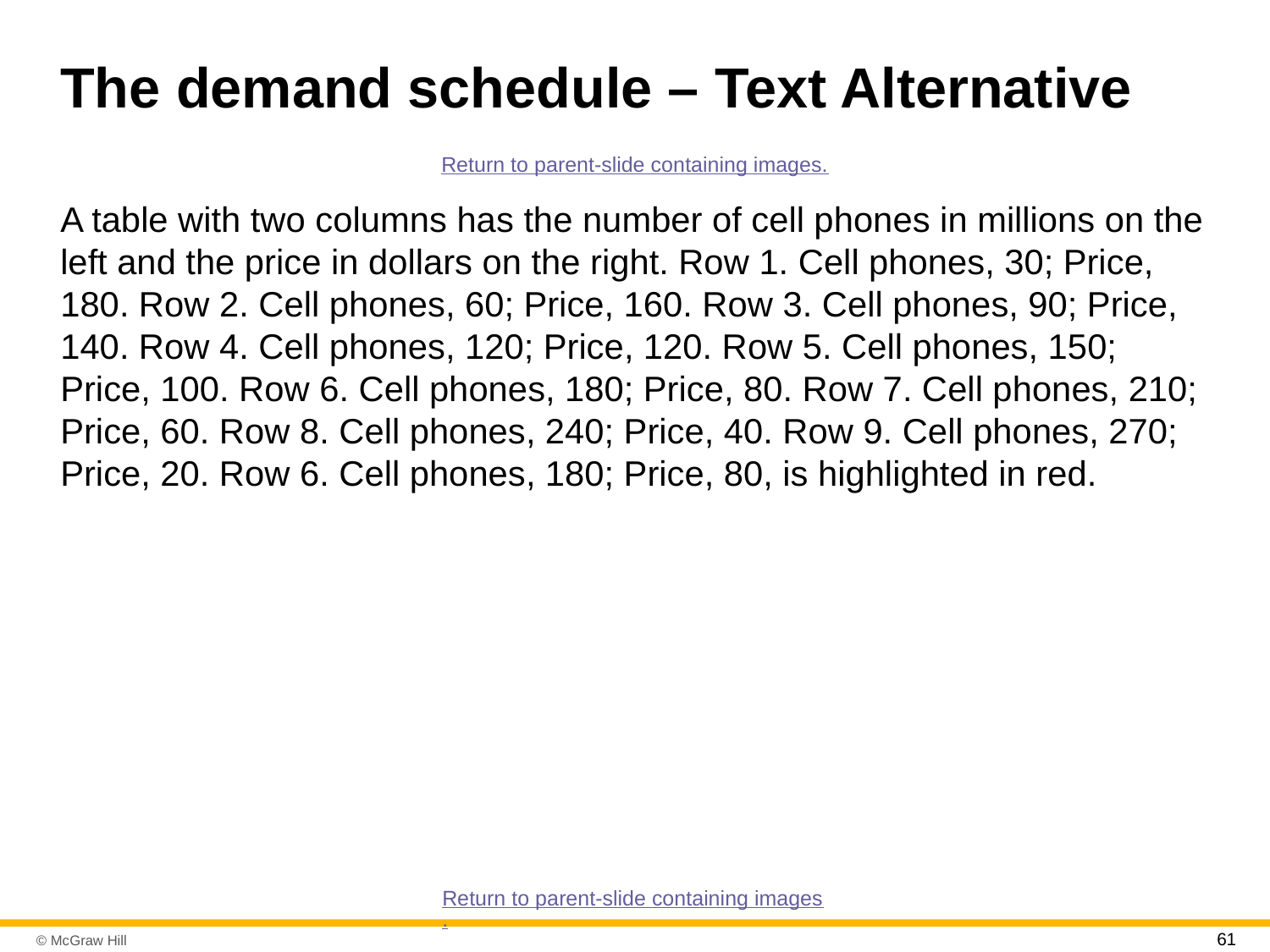

# The demand schedule – Text Alternative
Return to parent-slide containing images.
A table with two columns has the number of cell phones in millions on the left and the price in dollars on the right. Row 1. Cell phones, 30; Price, 180. Row 2. Cell phones, 60; Price, 160. Row 3. Cell phones, 90; Price, 140. Row 4. Cell phones, 120; Price, 120. Row 5. Cell phones, 150; Price, 100. Row 6. Cell phones, 180; Price, 80. Row 7. Cell phones, 210; Price, 60. Row 8. Cell phones, 240; Price, 40. Row 9. Cell phones, 270; Price, 20. Row 6. Cell phones, 180; Price, 80, is highlighted in red.
Return to parent-slide containing images.